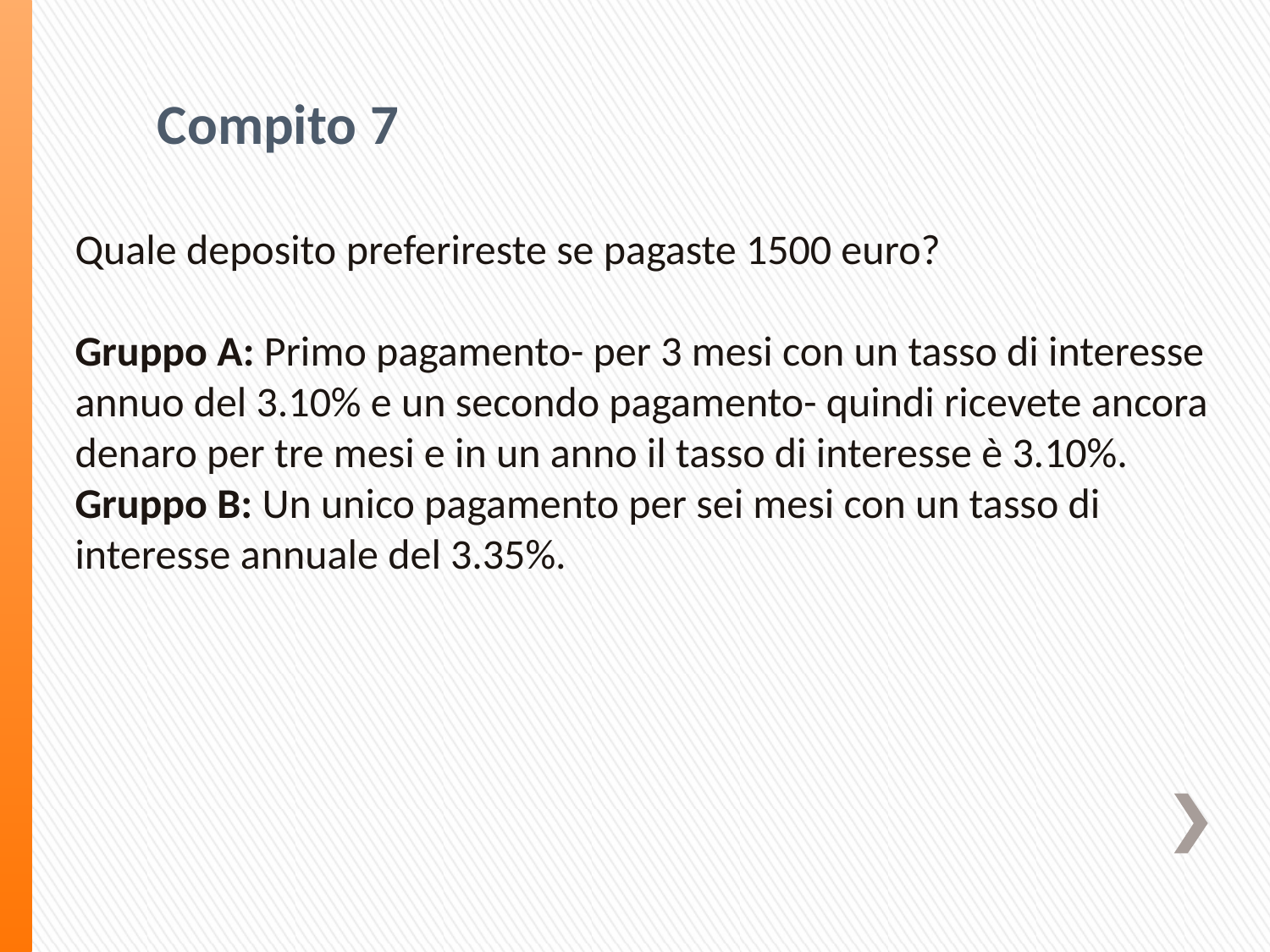

Compito 7
Quale deposito preferireste se pagaste 1500 euro?

Gruppo A: Primo pagamento- per 3 mesi con un tasso di interesse annuo del 3.10% e un secondo pagamento- quindi ricevete ancora denaro per tre mesi e in un anno il tasso di interesse è 3.10%.
Gruppo B: Un unico pagamento per sei mesi con un tasso di interesse annuale del 3.35%.